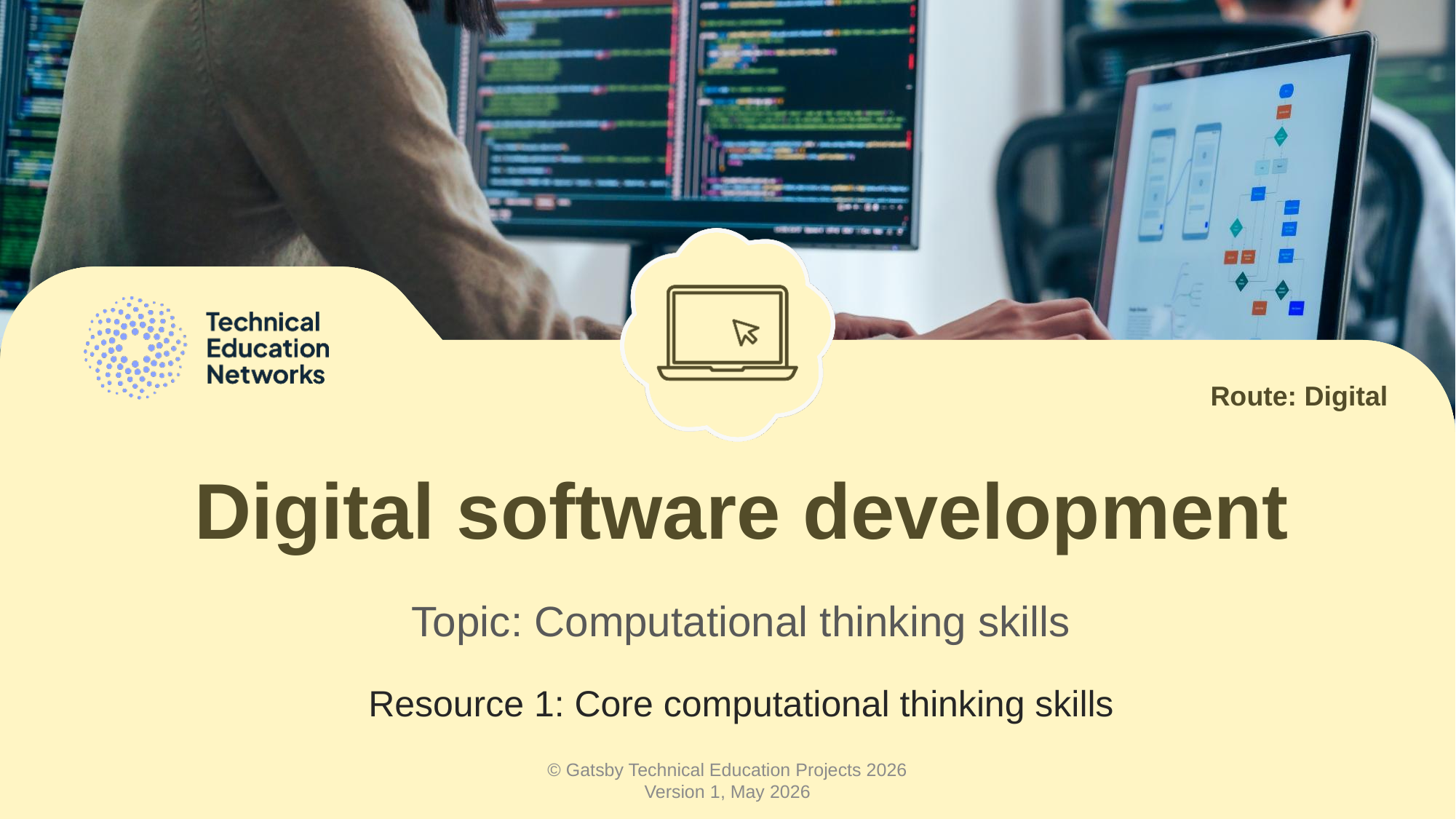

Route: Digital
# Digital software development
Topic: Computational thinking skills
Resource 1: Core computational thinking skills